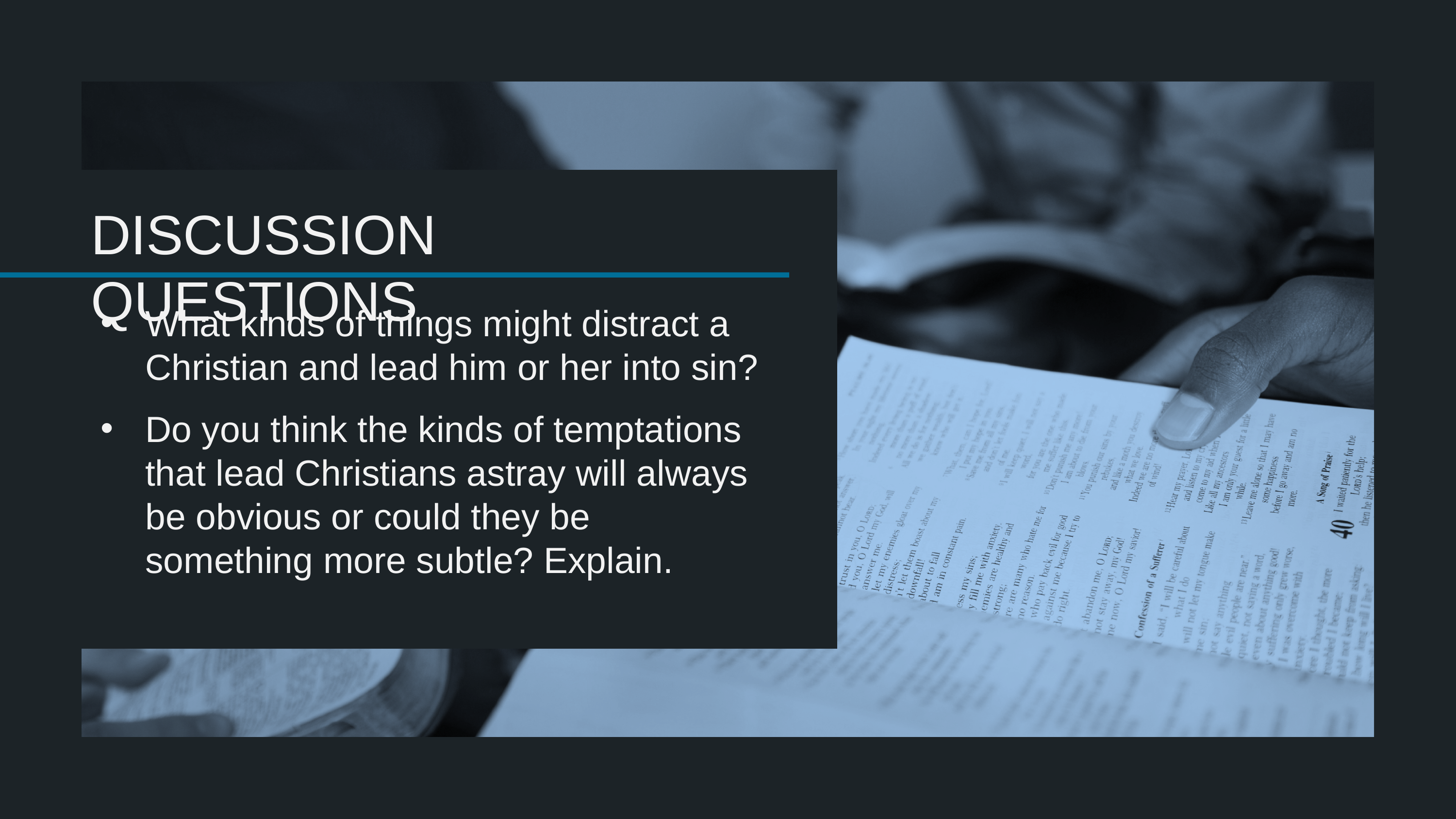

What kinds of things might distract a Christian and lead him or her into sin?
Do you think the kinds of temptations that lead Christians astray will always be obvious or could they be something more subtle? Explain.